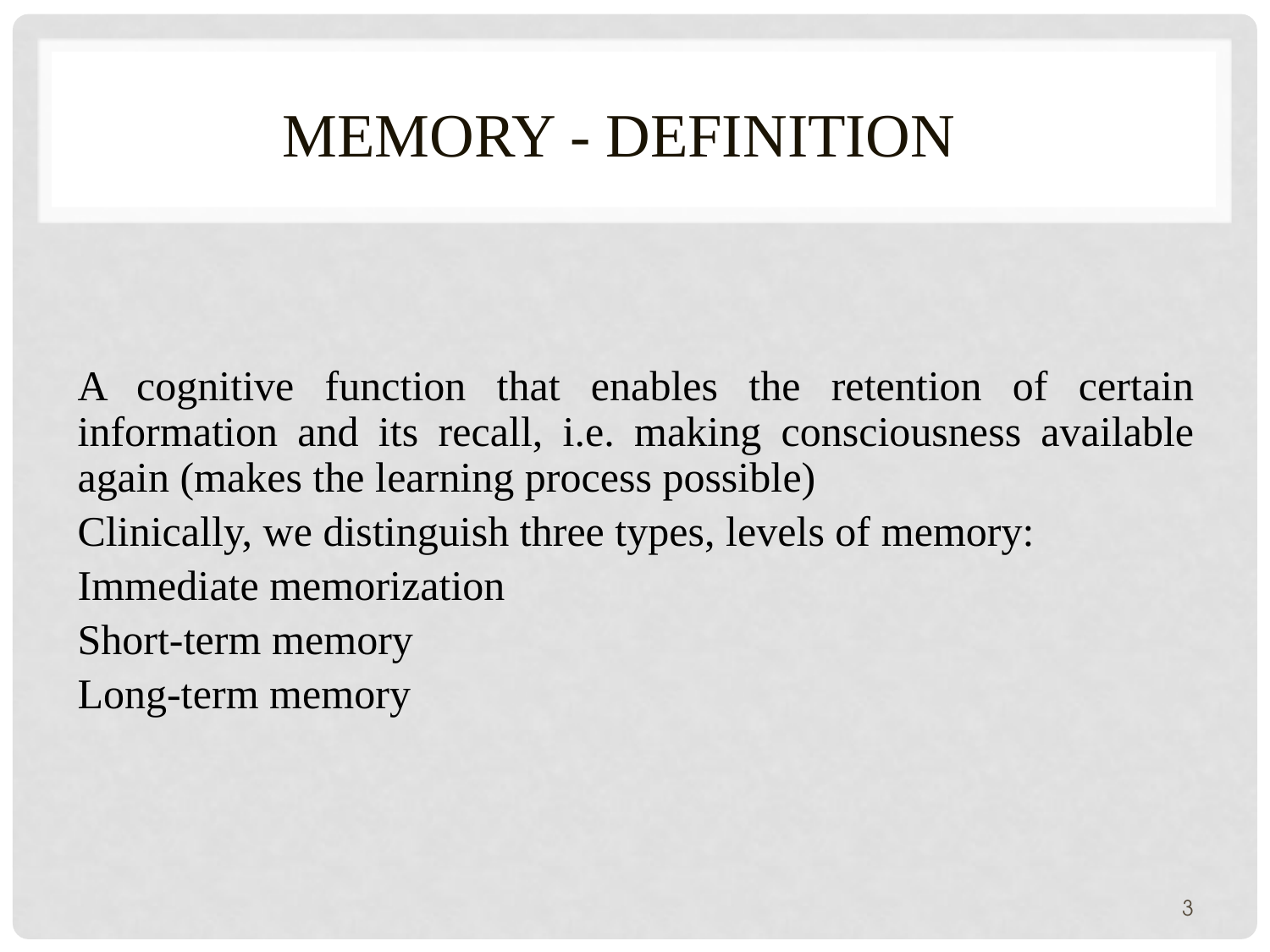

# MEMORY - definition

A cognitive function that enables the retention of certain information and its recall, i.e. making consciousness available again (makes the learning process possible)
Clinically, we distinguish three types, levels of memory:
Immediate memorization
Short-term memory
Long-term memory

3